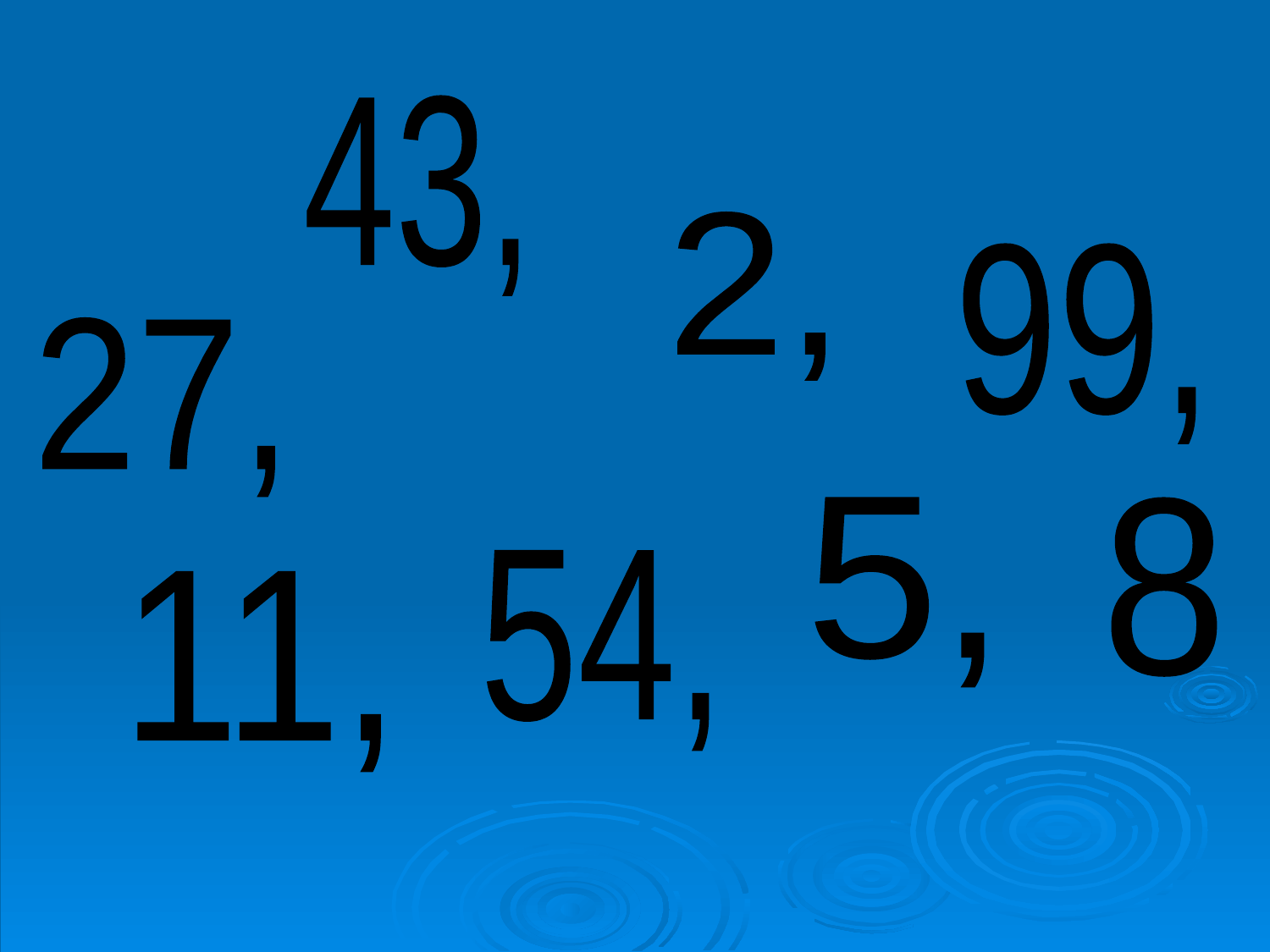

43,
2,
99,
27,
5,
8
54,
11,